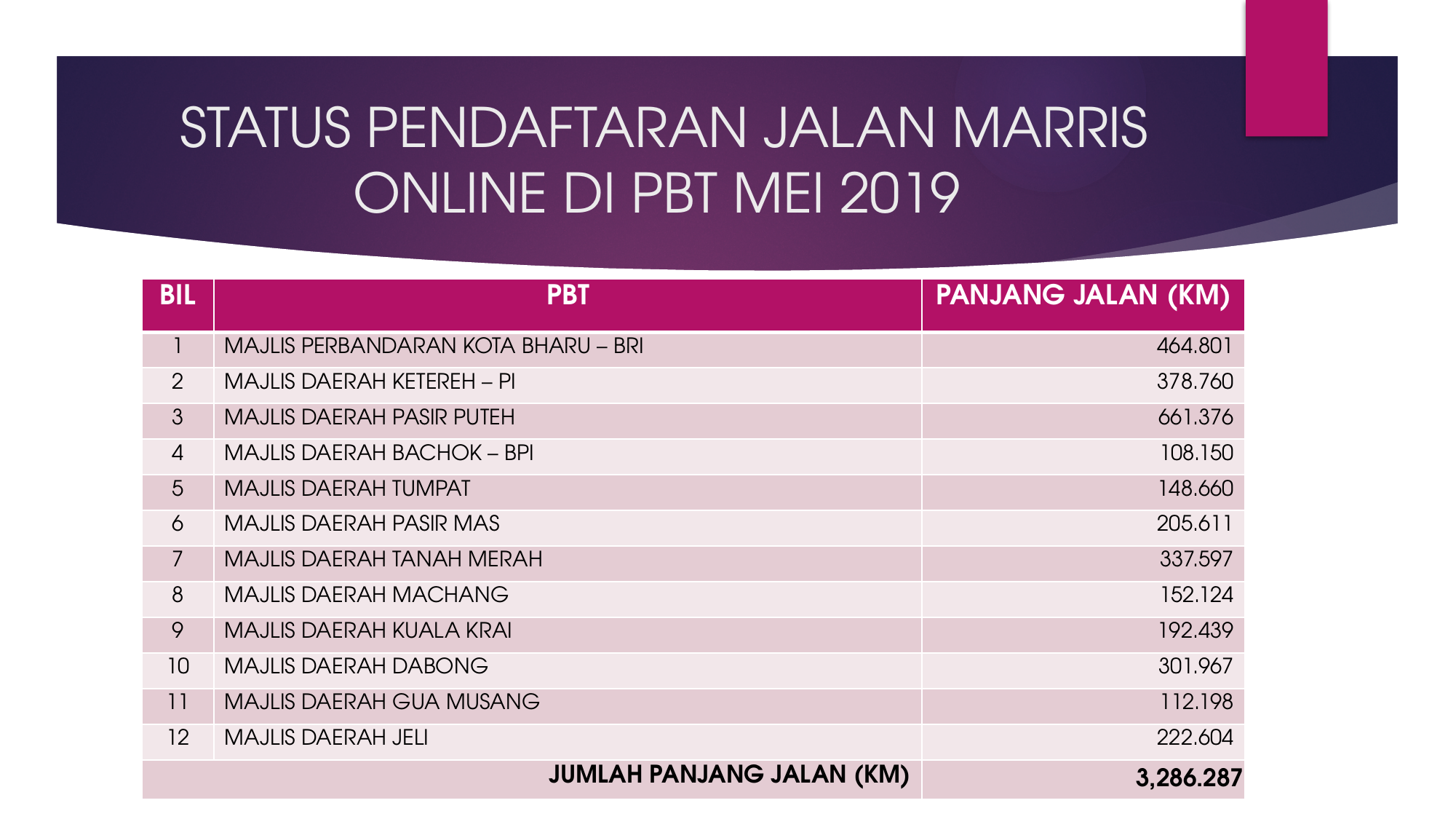

# STATUS PENDAFTARAN JALAN MARRIS ONLINE DI PBT MEI 2019
| BIL | PBT | PANJANG JALAN (KM) |
| --- | --- | --- |
| 1 | MAJLIS PERBANDARAN KOTA BHARU – BRI | 464.801 |
| 2 | MAJLIS DAERAH KETEREH – PI | 378.760 |
| 3 | MAJLIS DAERAH PASIR PUTEH | 661.376 |
| 4 | MAJLIS DAERAH BACHOK – BPI | 108.150 |
| 5 | MAJLIS DAERAH TUMPAT | 148.660 |
| 6 | MAJLIS DAERAH PASIR MAS | 205.611 |
| 7 | MAJLIS DAERAH TANAH MERAH | 337.597 |
| 8 | MAJLIS DAERAH MACHANG | 152.124 |
| 9 | MAJLIS DAERAH KUALA KRAI | 192.439 |
| 10 | MAJLIS DAERAH DABONG | 301.967 |
| 11 | MAJLIS DAERAH GUA MUSANG | 112.198 |
| 12 | MAJLIS DAERAH JELI | 222.604 |
| JUMLAH PANJANG JALAN (KM) |  | 3,286.287 |